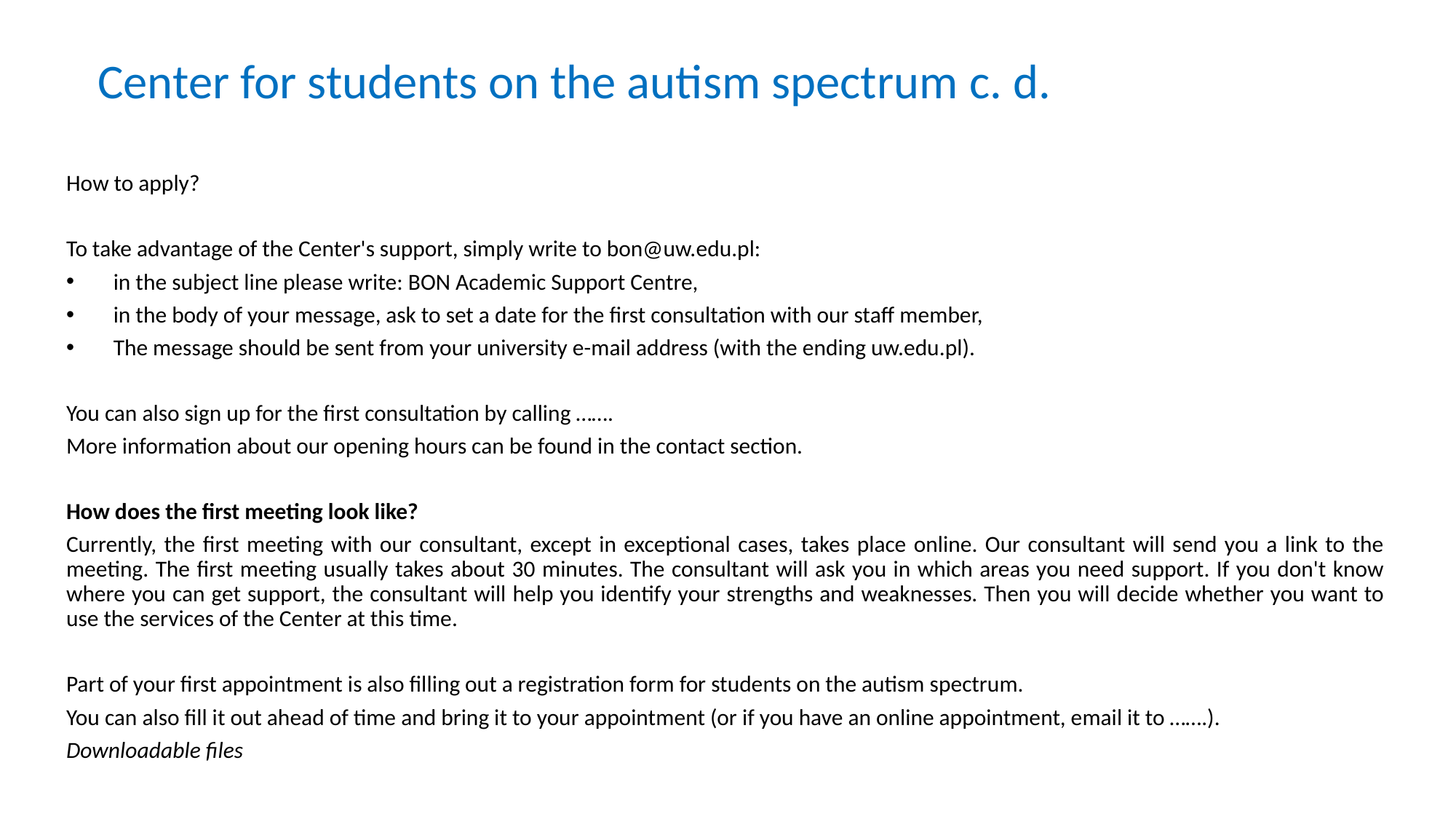

# Center for students on the autism spectrum c. d.
How to apply?

To take advantage of the Center's support, simply write to bon@uw.edu.pl:
    in the subject line please write: BON Academic Support Centre,
    in the body of your message, ask to set a date for the first consultation with our staff member,
    The message should be sent from your university e-mail address (with the ending uw.edu.pl).

You can also sign up for the first consultation by calling …….
More information about our opening hours can be found in the contact section.

How does the first meeting look like?
Currently, the first meeting with our consultant, except in exceptional cases, takes place online. Our consultant will send you a link to the meeting. The first meeting usually takes about 30 minutes. The consultant will ask you in which areas you need support. If you don't know where you can get support, the consultant will help you identify your strengths and weaknesses. Then you will decide whether you want to use the services of the Center at this time.

Part of your first appointment is also filling out a registration form for students on the autism spectrum.
You can also fill it out ahead of time and bring it to your appointment (or if you have an online appointment, email it to …….).
Downloadable files